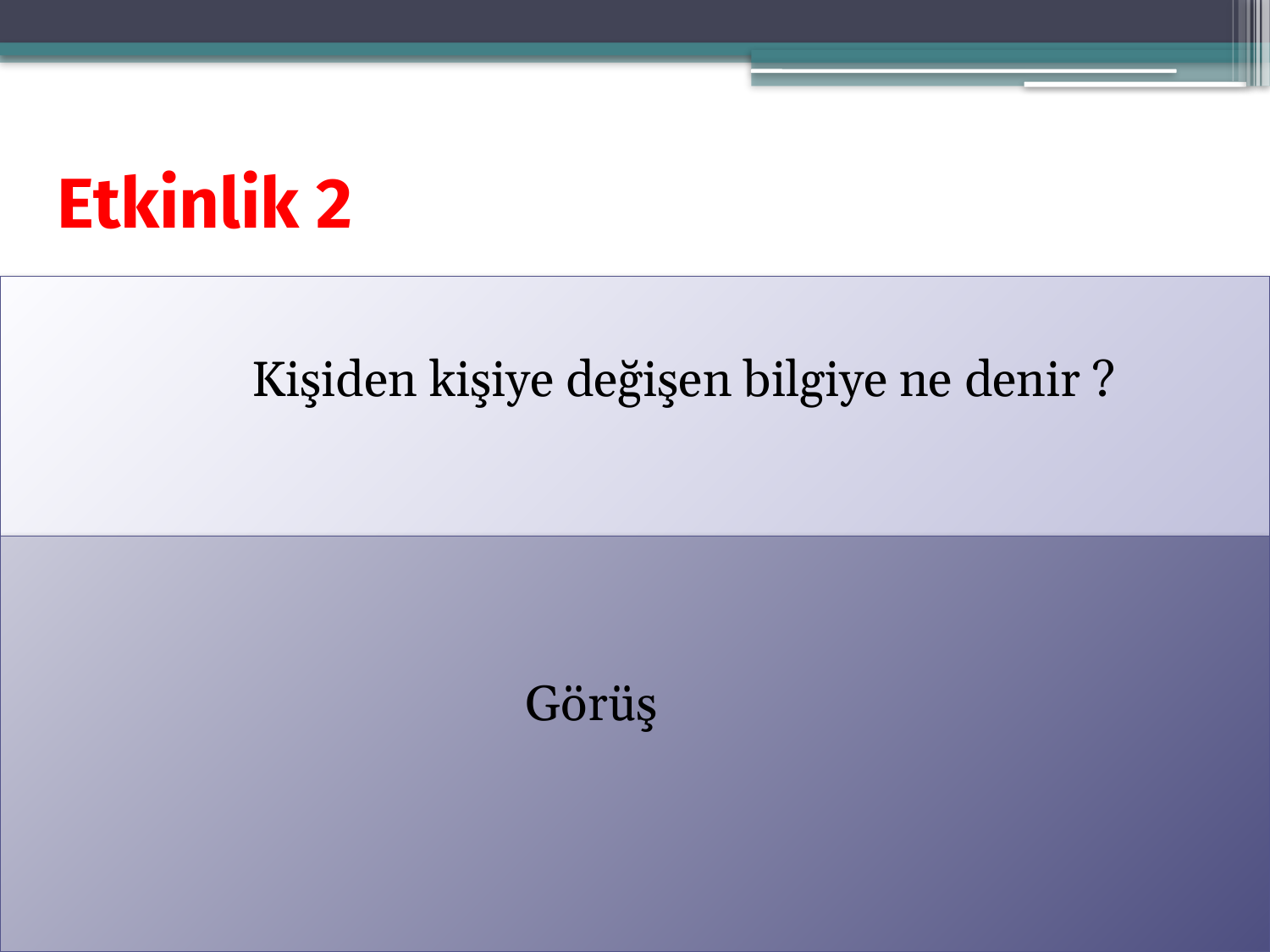

# Etkinlik 2

       Kişiden kişiye değişen bilgiye ne denir ?

                                          Görüş